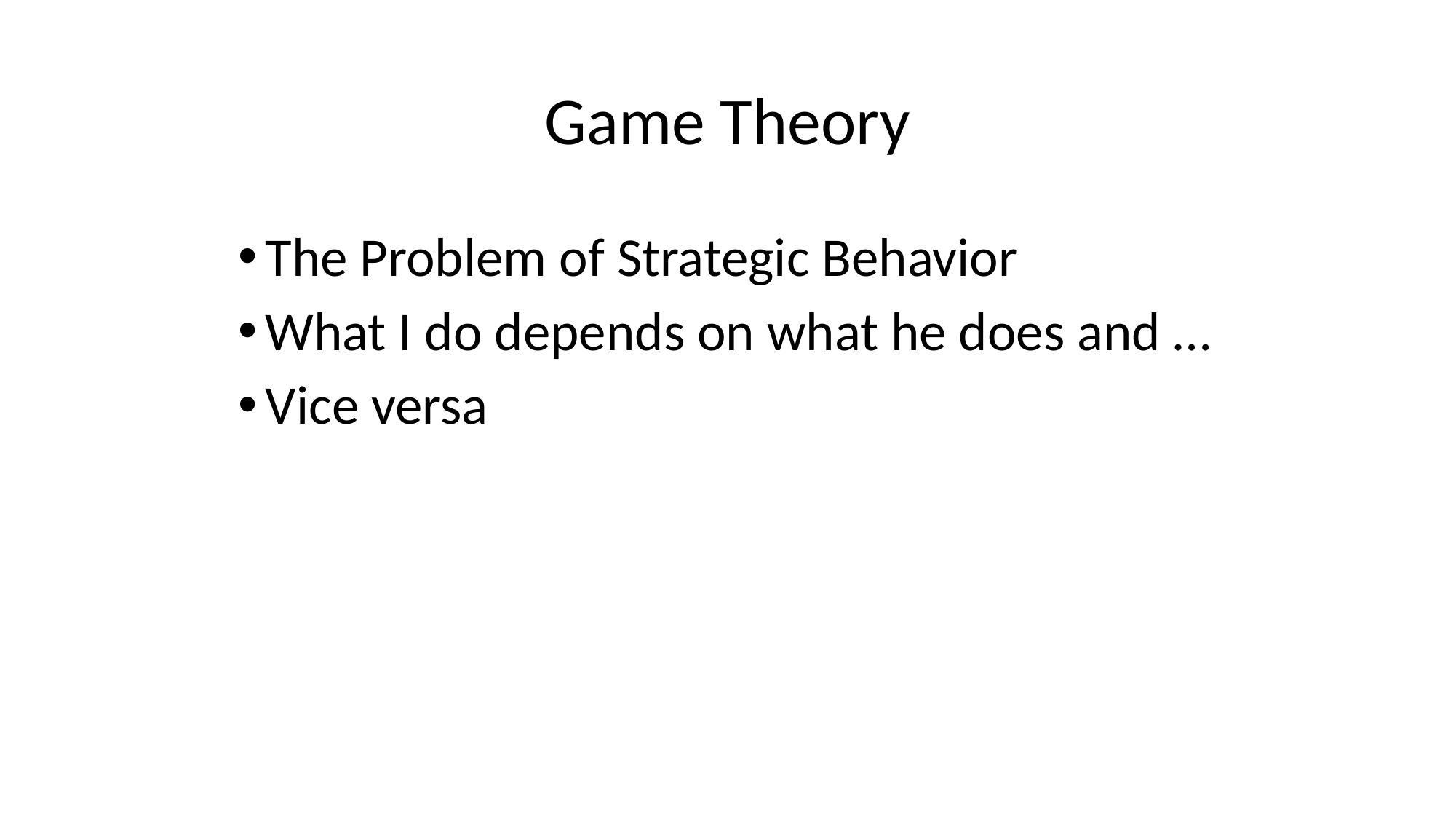

# Game Theory
The Problem of Strategic Behavior
What I do depends on what he does and …
Vice versa